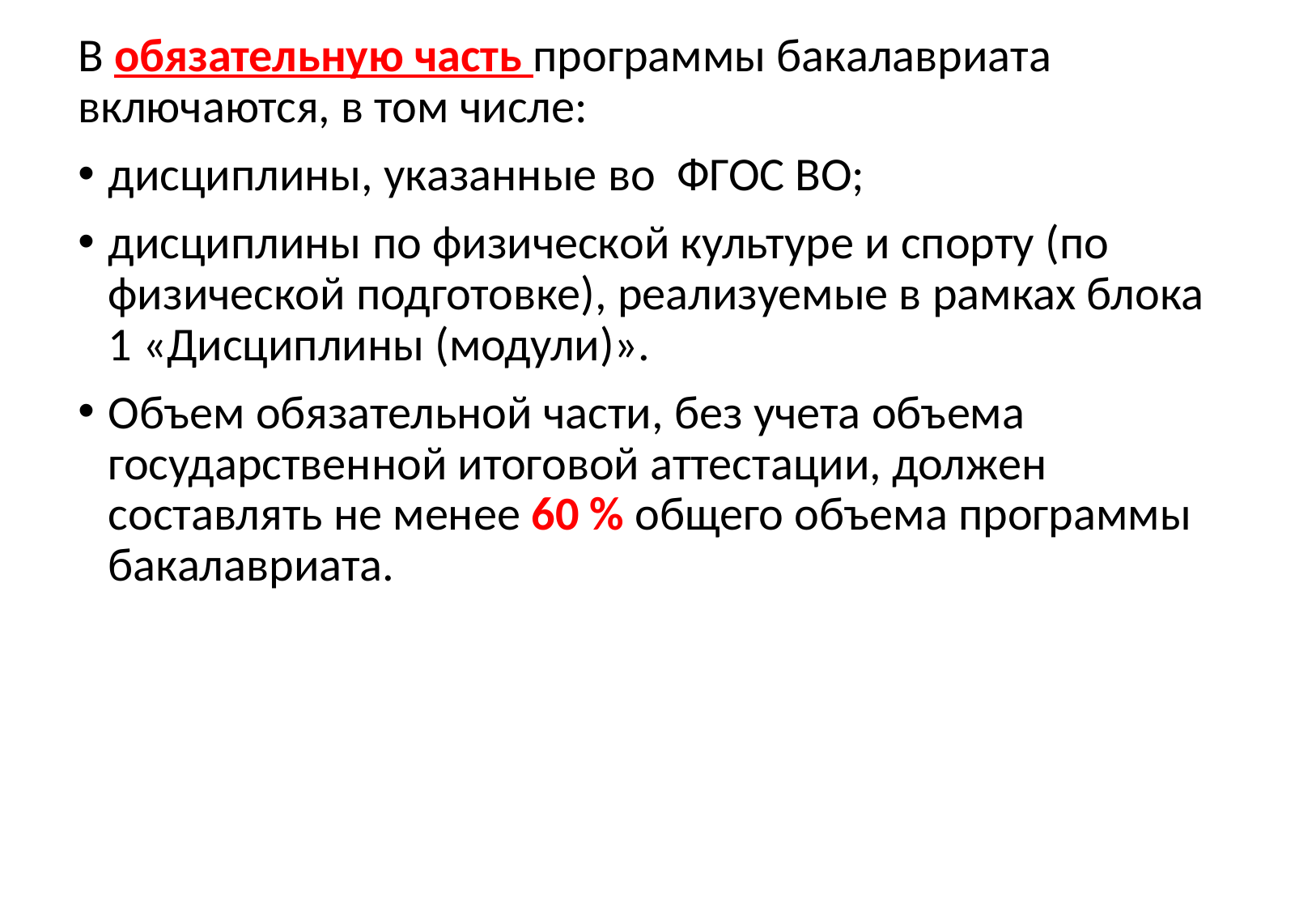

В обязательную часть программы бакалавриата включаются, в том числе:
дисциплины, указанные во  ФГОС ВО;
дисциплины по физической культуре и спорту (по физической подготовке), реализуемые в рамках блока 1 «Дисциплины (модули)».
Объем обязательной части, без учета объема государственной итоговой аттестации, должен составлять не менее 60 % общего объема программы бакалавриата.
#